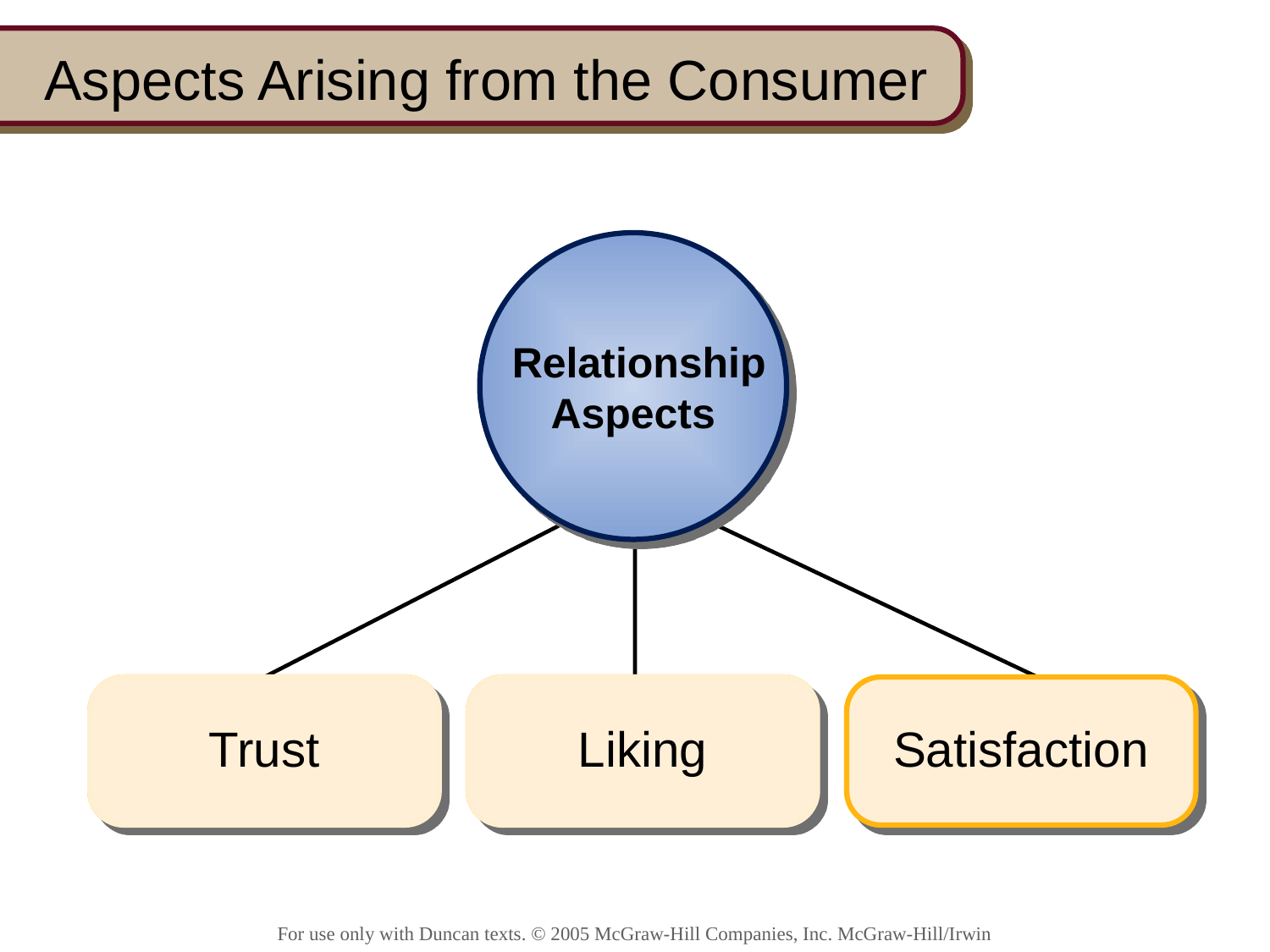

# Aspects Arising from the Consumer
  Relationship
Aspects

Trust

Liking

Satisfaction
Trust
Liking